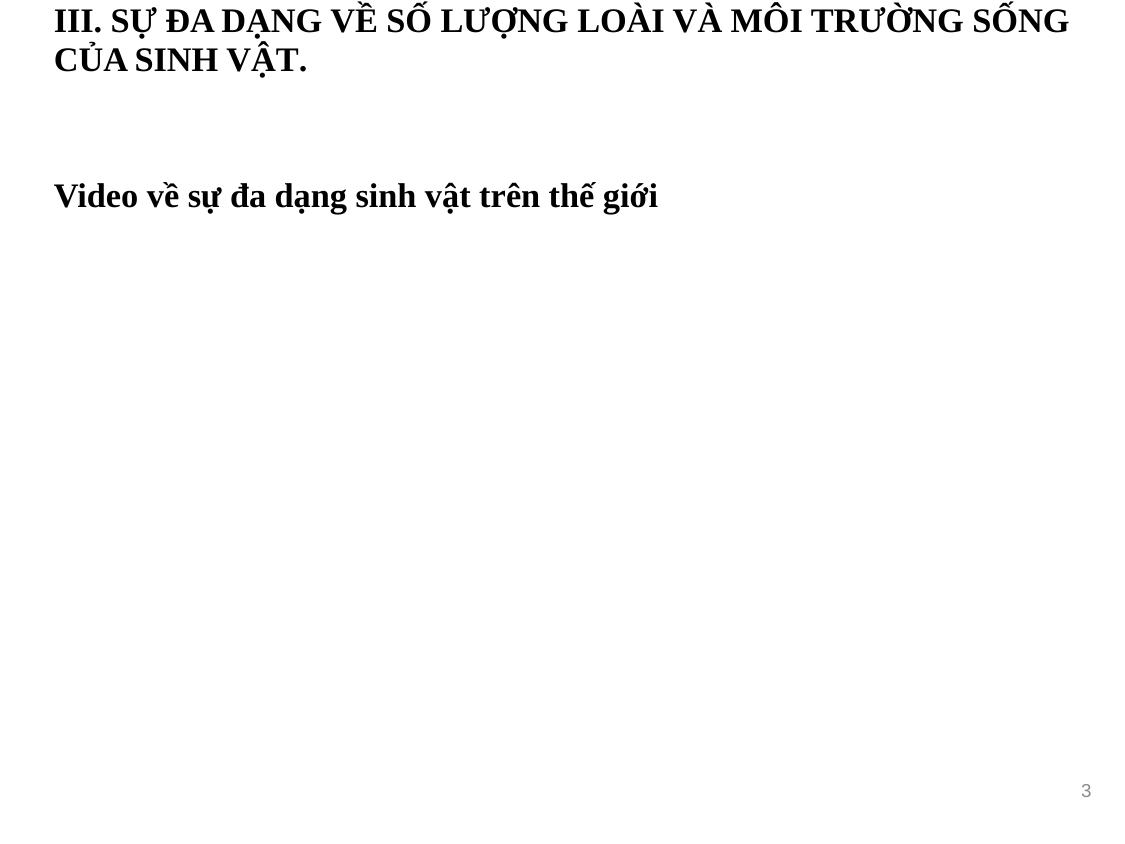

III. SỰ ĐA DẠNG VỀ SỐ LƯỢNG LOÀI VÀ MÔI TRƯỜNG SỐNG CỦA SINH VẬT.

Video về sự đa dạng sinh vật trên thế giới
3